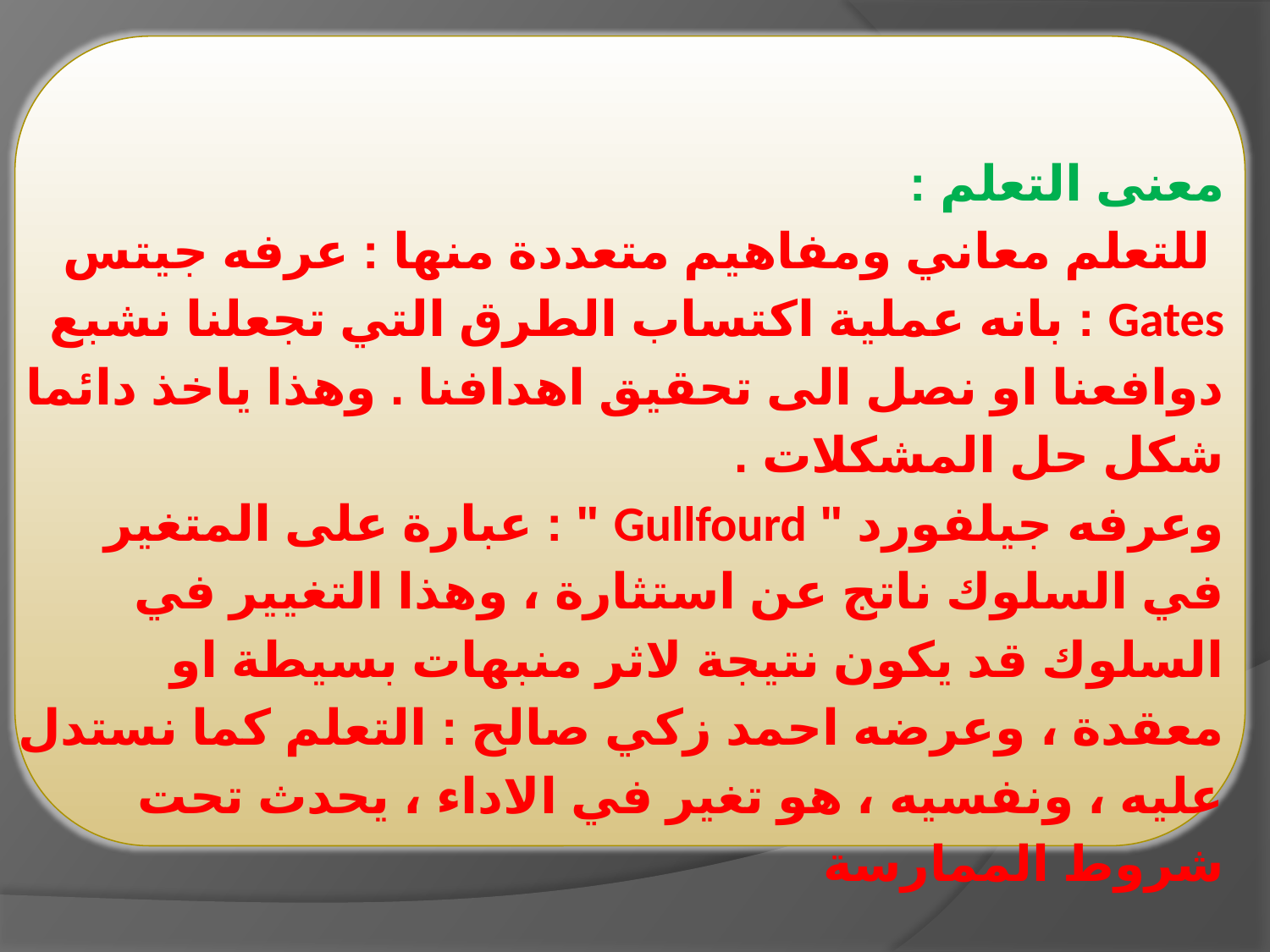

# معنى التعلم : للتعلم معاني ومفاهيم متعددة منها : عرفه جيتس Gates : بانه عملية اكتساب الطرق التي تجعلنا نشبع دوافعنا او نصل الى تحقيق اهدافنا . وهذا ياخذ دائما شكل حل المشكلات . وعرفه جيلفورد " Gullfourd " : عبارة على المتغير في السلوك ناتج عن استثارة ، وهذا التغيير في السلوك قد يكون نتيجة لاثر منبهات بسيطة او معقدة ، وعرضه احمد زكي صالح : التعلم كما نستدل عليه ، ونفسيه ، هو تغير في الاداء ، يحدث تحت شروط الممارسة